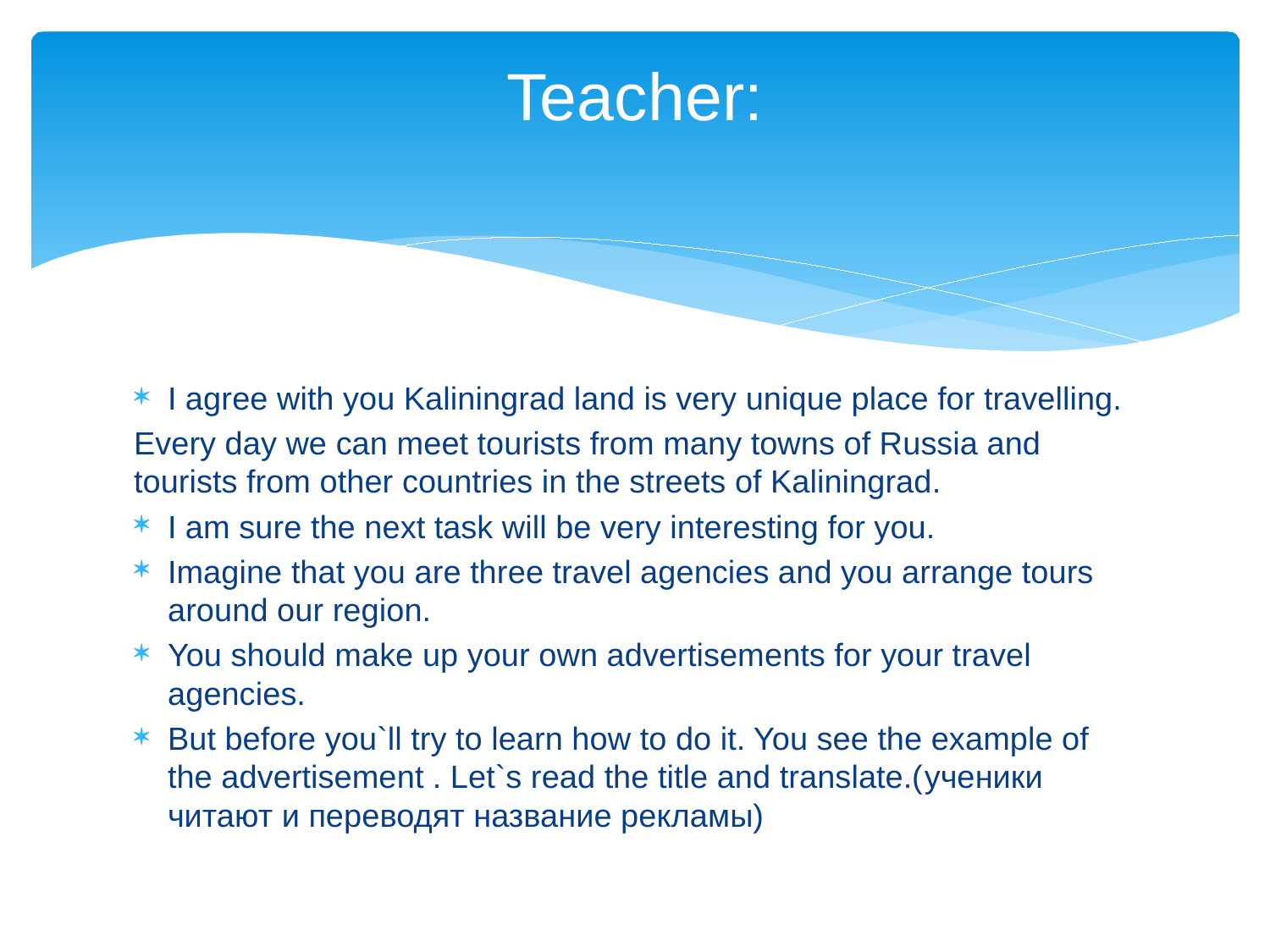

# Teacher:
I agree with you Kaliningrad land is very unique place for travelling.
Every day we can meet tourists from many towns of Russia and tourists from other countries in the streets of Kaliningrad.
I am sure the next task will be very interesting for you.
Imagine that you are three travel agencies and you arrange tours around our region.
You should make up your own advertisements for your travel agencies.
But before you`ll try to learn how to do it. You see the example of the advertisement . Let`s read the title and translate.(ученики читают и переводят название рекламы)